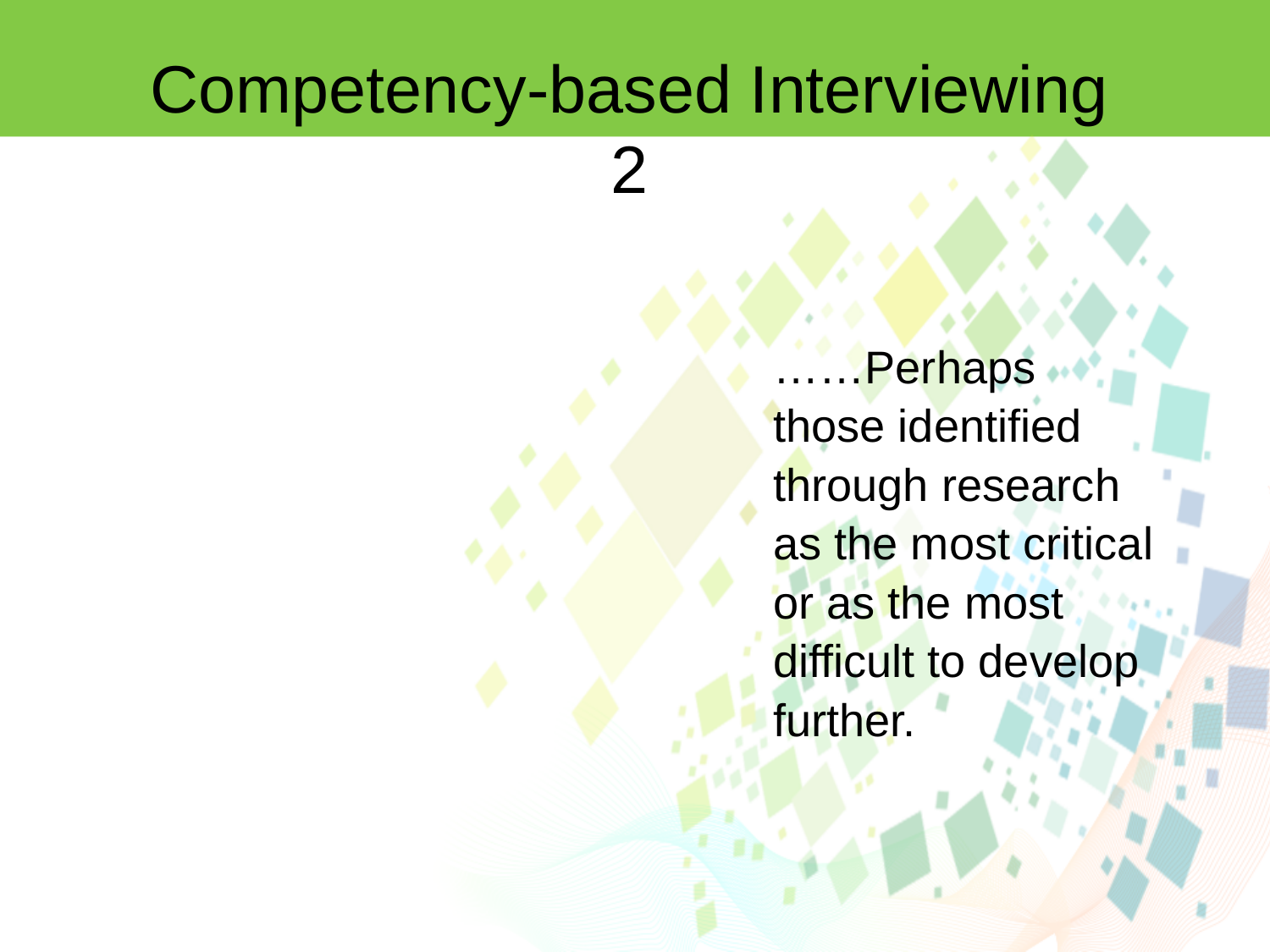

Competency-based Interviewing 2
……Perhaps those identified through research as the most critical or as the most difficult to develop further.